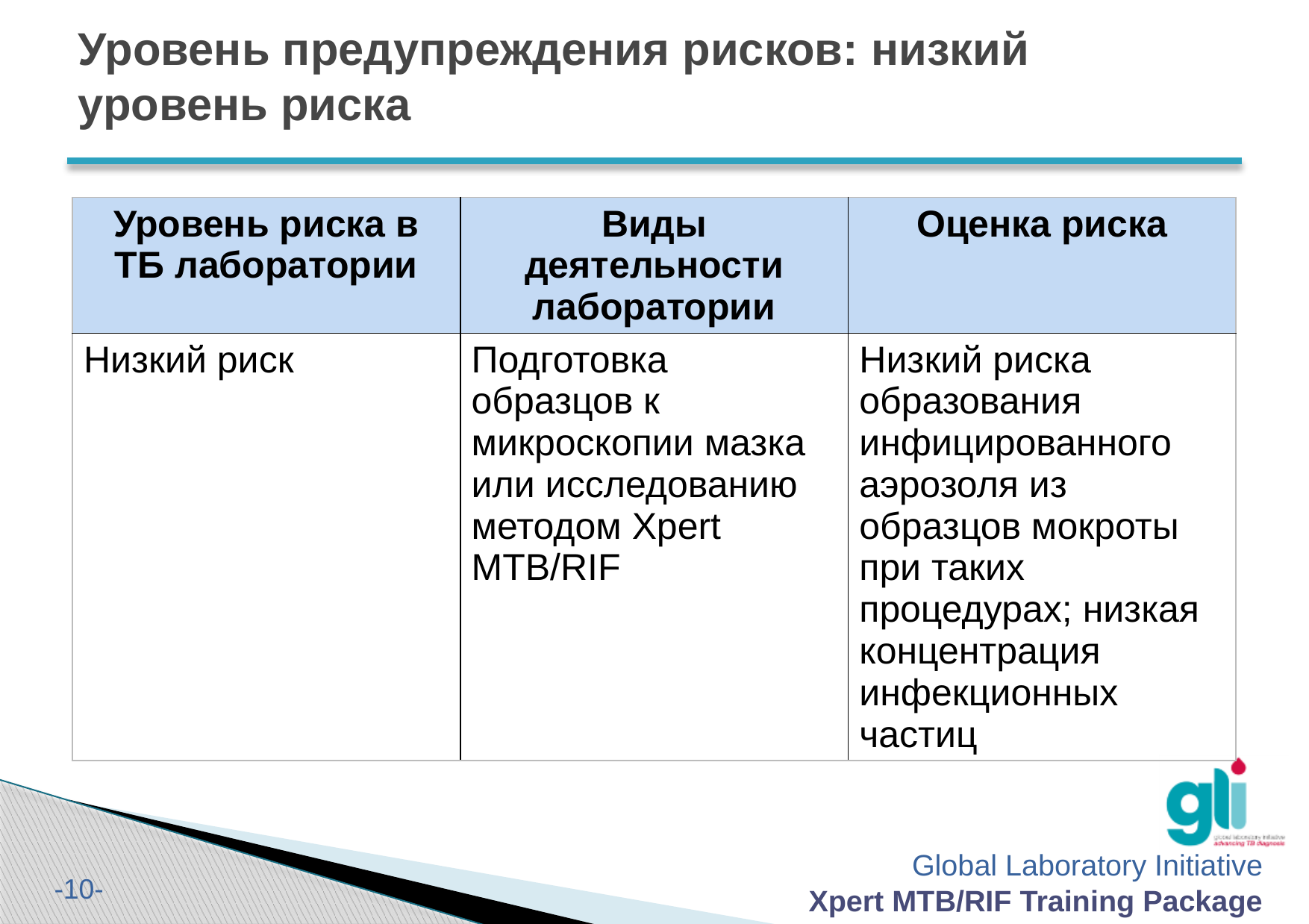

# Уровень предупреждения рисков: низкий уровень риска
| Уровень риска в ТБ лаборатории | Виды деятельности лаборатории | Оценка риска |
| --- | --- | --- |
| Низкий риск | Подготовка образцов к микроскопии мазка или исследованию методом Xpert MTB/RIF | Низкий риска образования инфицированного аэрозоля из образцов мокроты при таких процедурах; низкая концентрация инфекционных частиц |